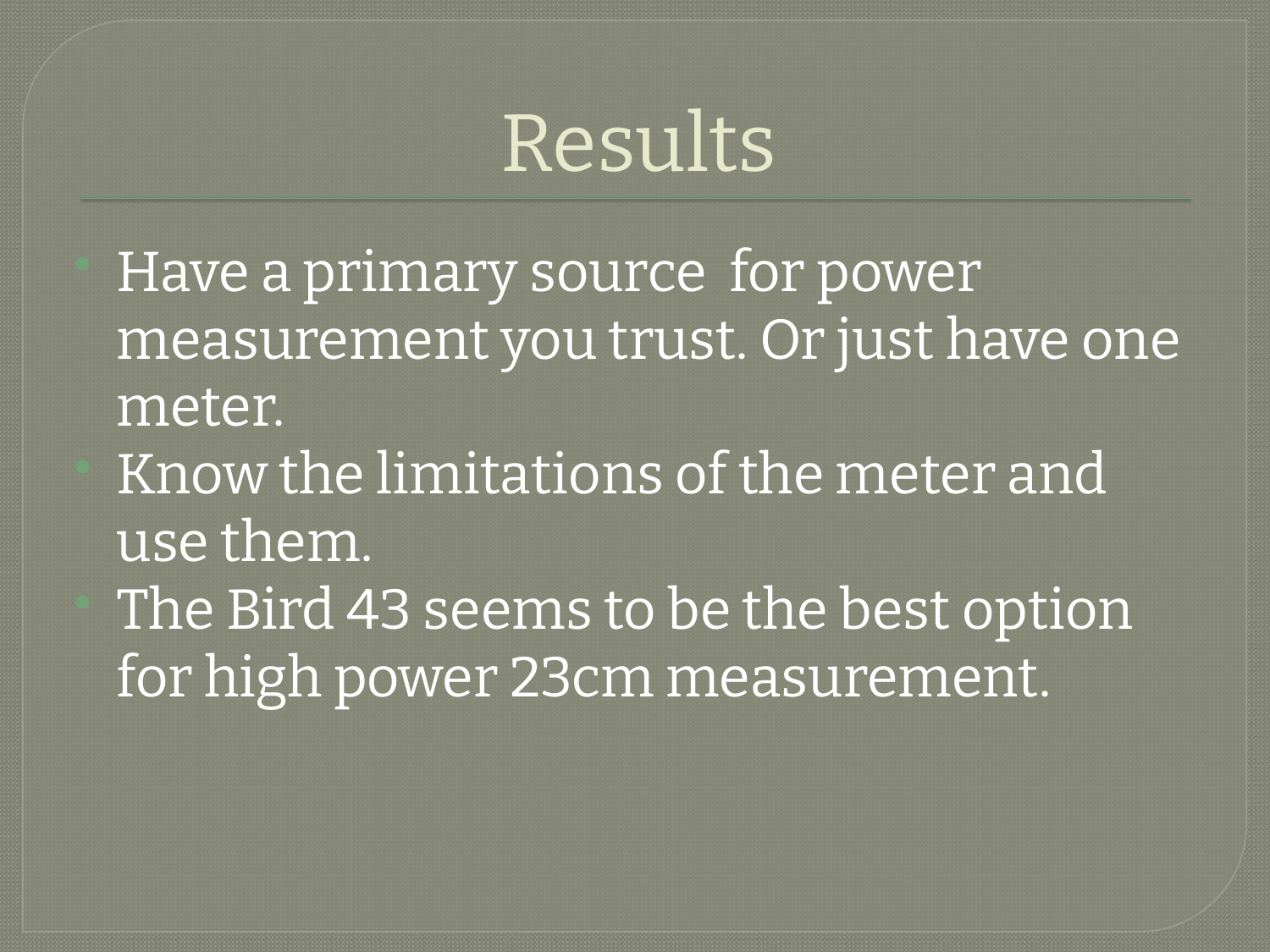

# Results
Have a primary source  for power measurement you trust. Or just have one meter.
Know the limitations of the meter and use them.
The Bird 43 seems to be the best option for high power 23cm measurement.